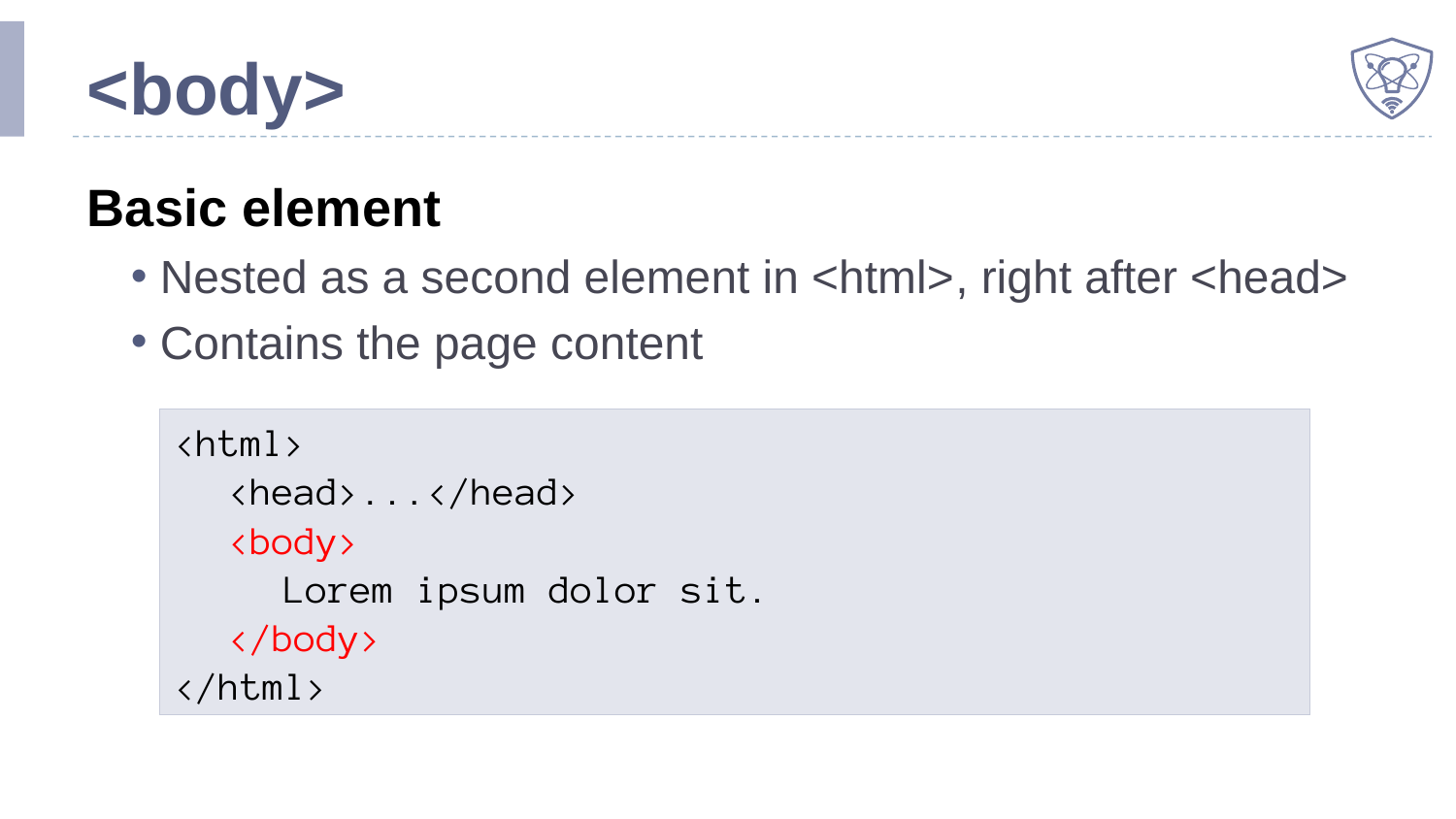

# <body>
Basic element
Nested as a second element in <html>, right after <head>
Contains the page content
<html>
	<head>...</head>
	<body>
		Lorem ipsum dolor sit.
	</body>
</html>